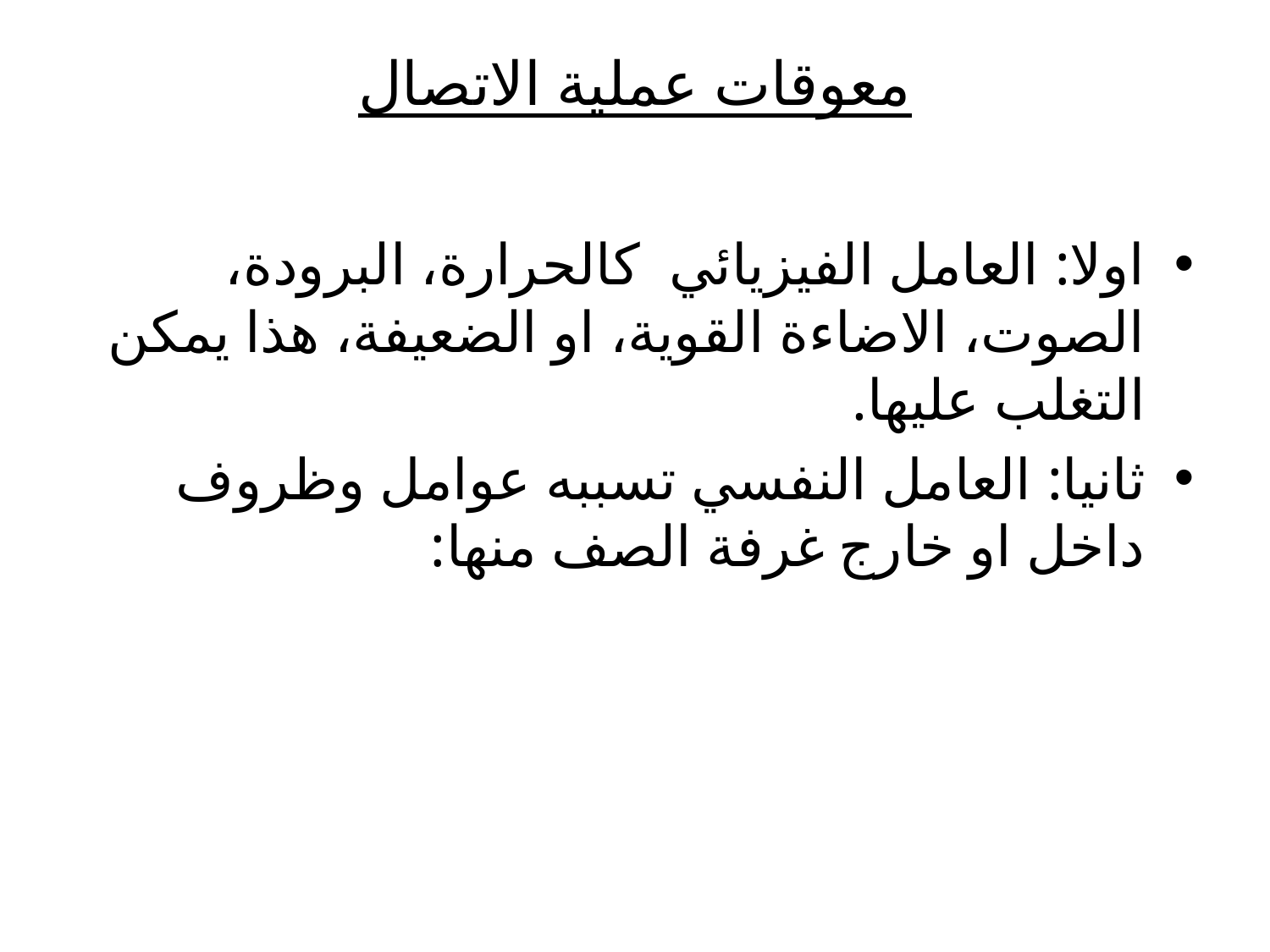

# معوقات عملية الاتصال
اولا: العامل الفيزيائي  كالحرارة، البرودة، الصوت، الاضاءة القوية، او الضعيفة، هذا يمكن التغلب عليها.
ثانيا: العامل النفسي تسببه عوامل وظروف داخل او خارج غرفة الصف منها: